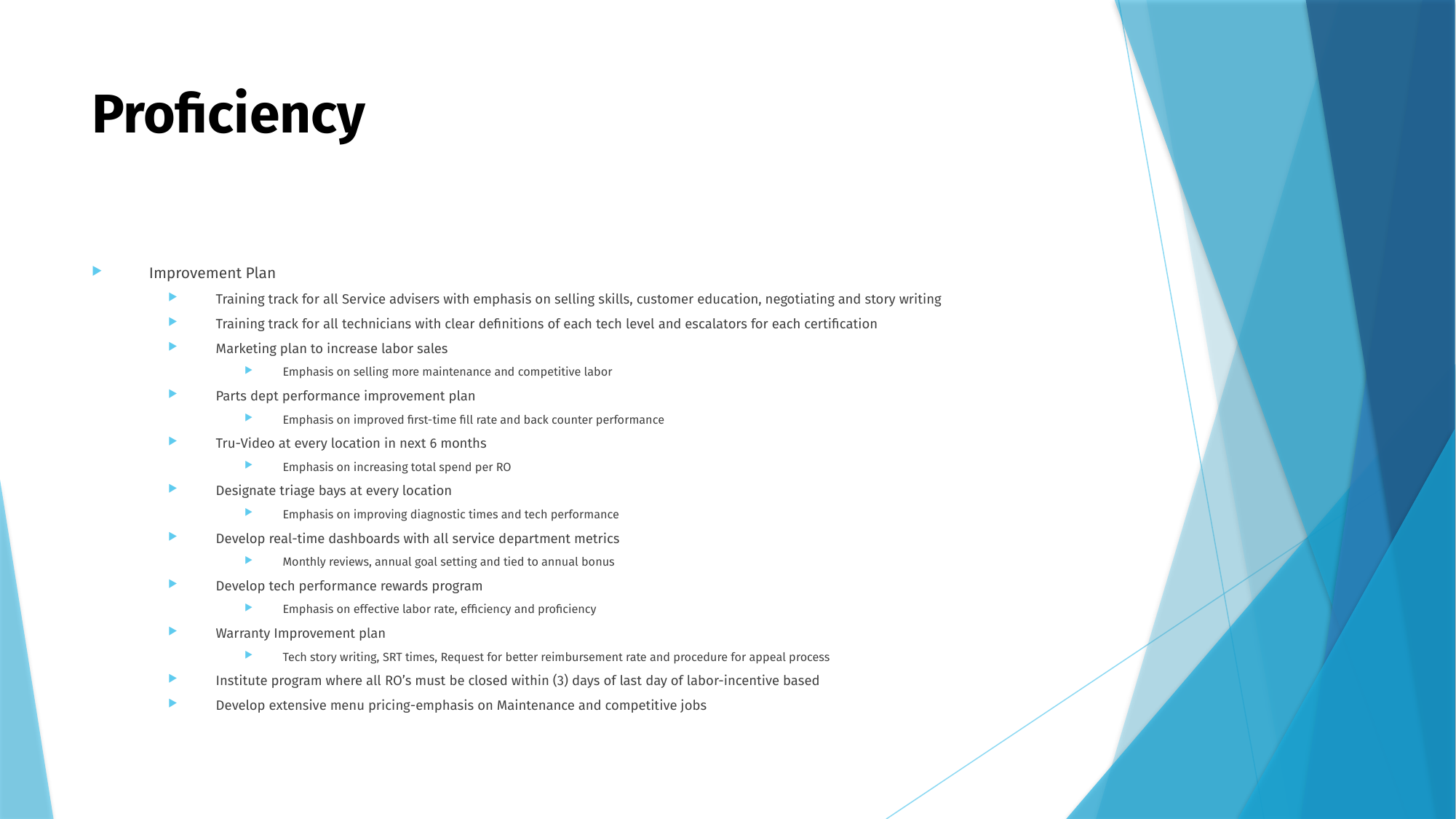

# Proficiency
Improvement Plan
Training track for all Service advisers with emphasis on selling skills, customer education, negotiating and story writing
Training track for all technicians with clear definitions of each tech level and escalators for each certification
Marketing plan to increase labor sales
Emphasis on selling more maintenance and competitive labor
Parts dept performance improvement plan
Emphasis on improved first-time fill rate and back counter performance
Tru-Video at every location in next 6 months
Emphasis on increasing total spend per RO
Designate triage bays at every location
Emphasis on improving diagnostic times and tech performance
Develop real-time dashboards with all service department metrics
Monthly reviews, annual goal setting and tied to annual bonus
Develop tech performance rewards program
Emphasis on effective labor rate, efficiency and proficiency
Warranty Improvement plan
Tech story writing, SRT times, Request for better reimbursement rate and procedure for appeal process
Institute program where all RO’s must be closed within (3) days of last day of labor-incentive based
Develop extensive menu pricing-emphasis on Maintenance and competitive jobs